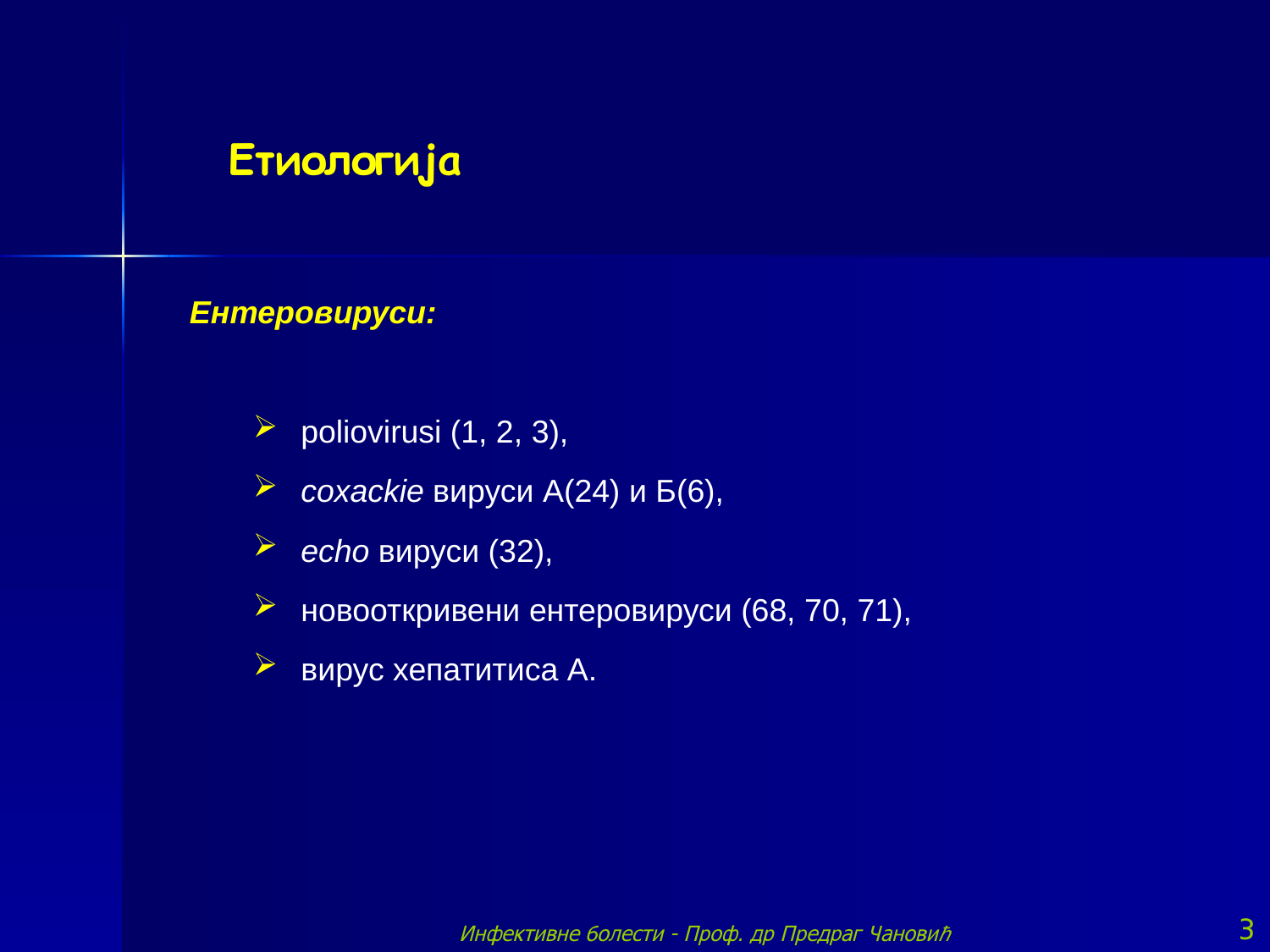

Етиологија
Ентеровируси:

poliovirusi (1, 2, 3),
coxackie вируси А(24) и Б(6),
echo вируси (32),
новооткривени ентеровируси (68, 70, 71),
вирус хепатитиса А.
Инфективне болести - Проф. др Предраг Чановић
3